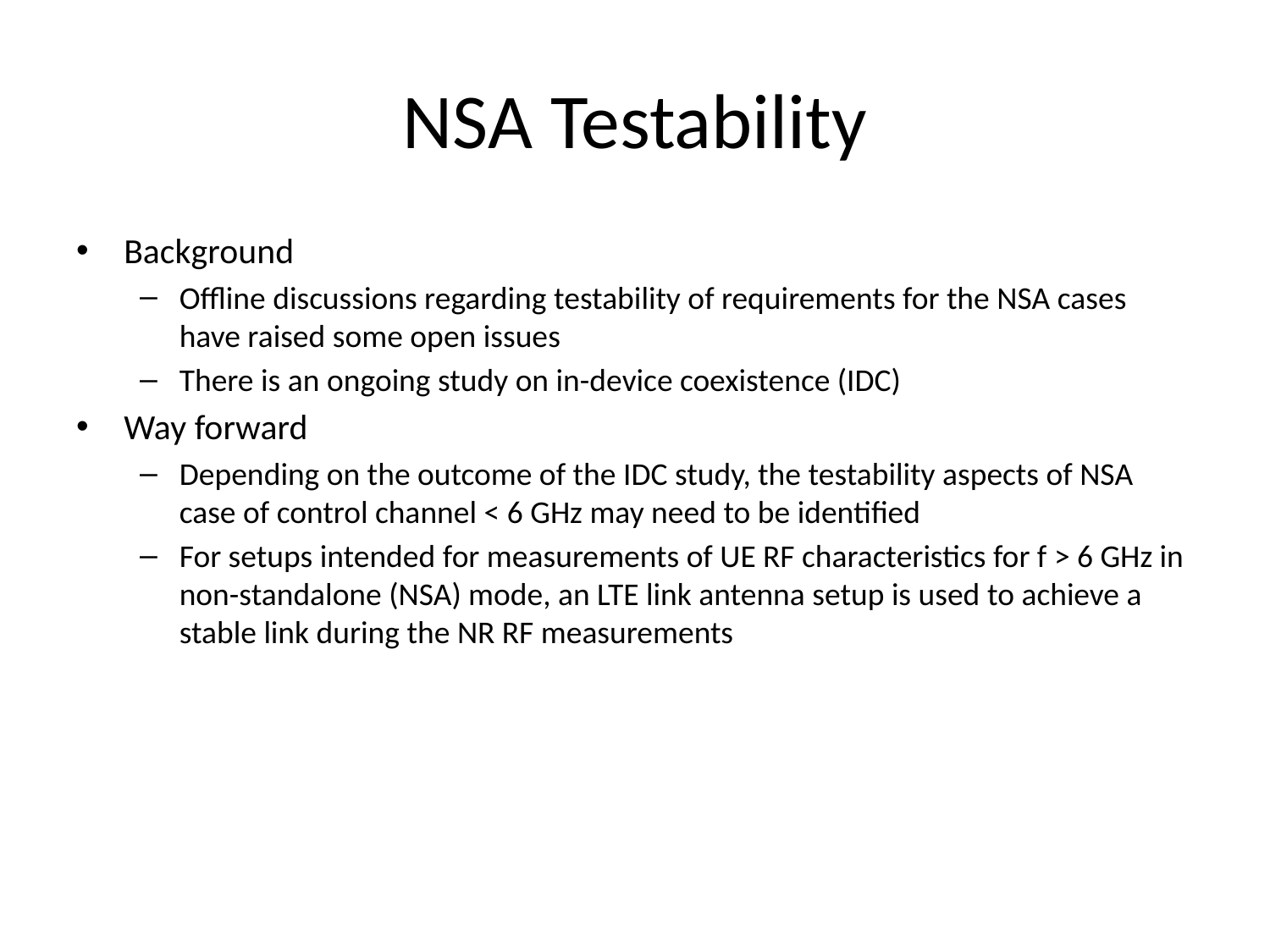

# NSA Testability
Background
Offline discussions regarding testability of requirements for the NSA cases have raised some open issues
There is an ongoing study on in-device coexistence (IDC)
Way forward
Depending on the outcome of the IDC study, the testability aspects of NSA case of control channel < 6 GHz may need to be identified
For setups intended for measurements of UE RF characteristics for f > 6 GHz in non-standalone (NSA) mode, an LTE link antenna setup is used to achieve a stable link during the NR RF measurements